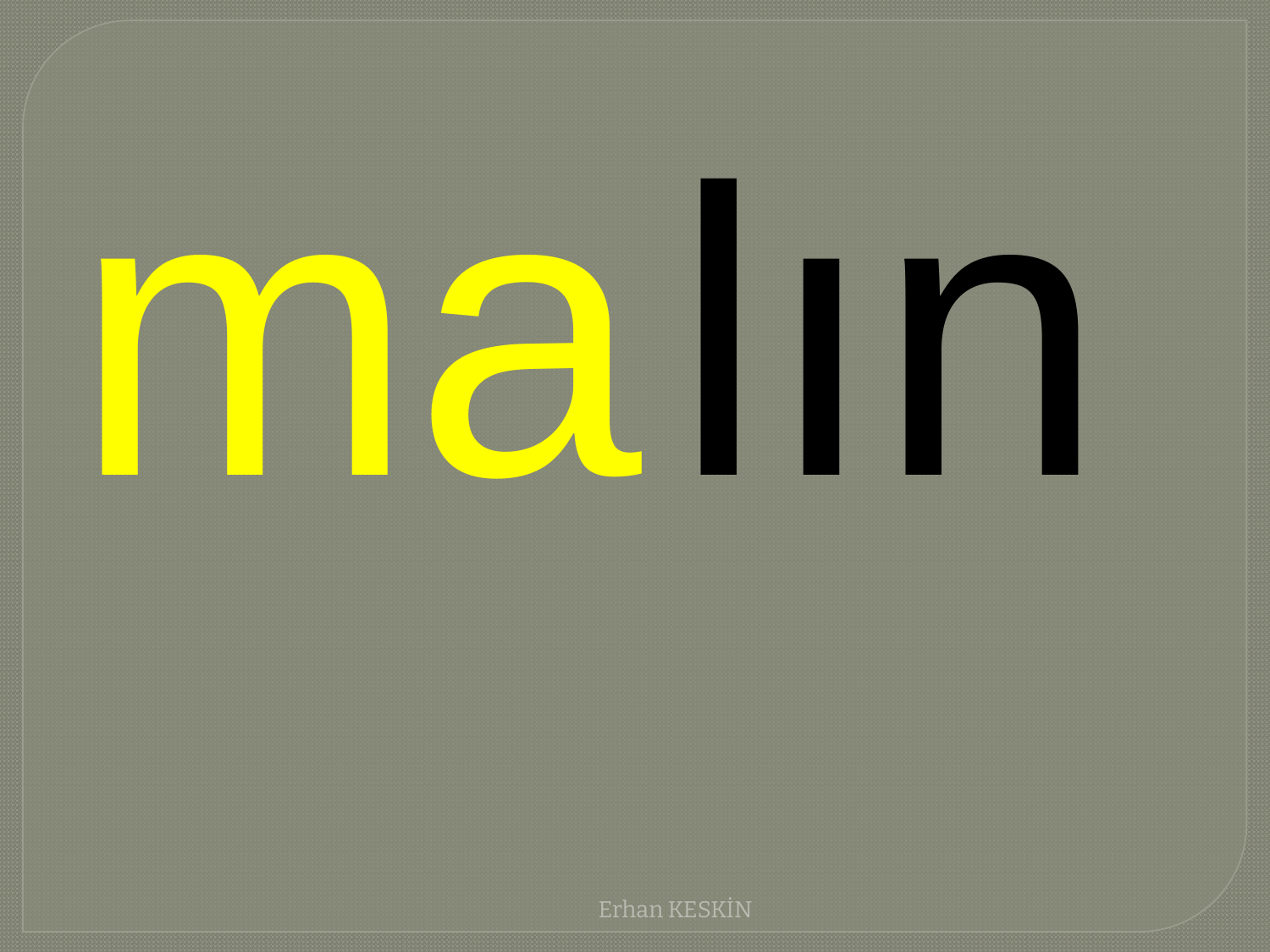

| ma |
| --- |
| lın |
| --- |
Erhan KESKİN